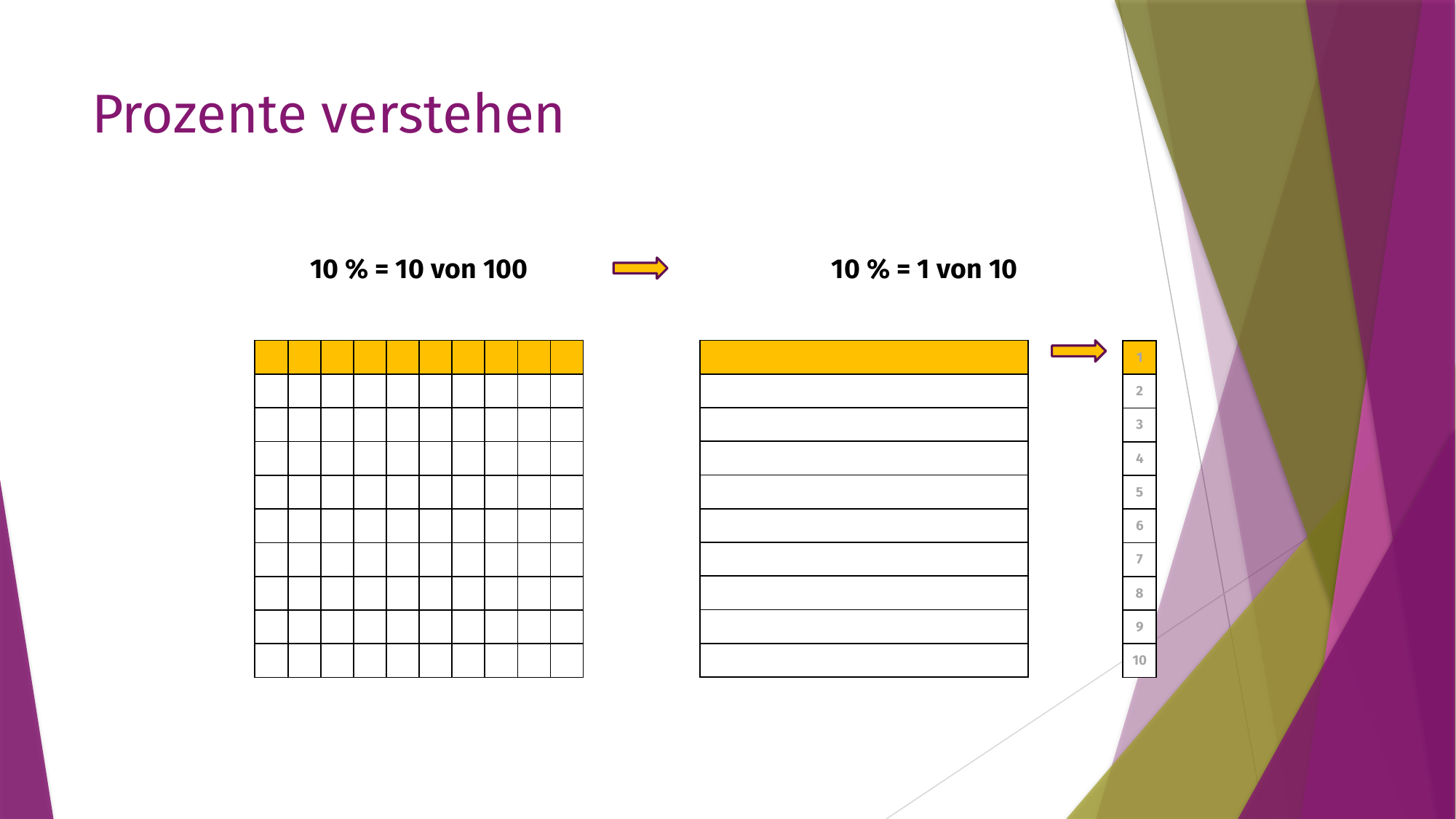

# Prozente verstehen
10 % = 10 von 100
10 % = 1 von 10

|  |  |  |  |  |  |  |  |  |  |
| --- | --- | --- | --- | --- | --- | --- | --- | --- | --- |
|  |  |  |  |  |  |  |  |  |  |
|  |  |  |  |  |  |  |  |  |  |
|  |  |  |  |  |  |  |  |  |  |
|  |  |  |  |  |  |  |  |  |  |
|  |  |  |  |  |  |  |  |  |  |
|  |  |  |  |  |  |  |  |  |  |
|  |  |  |  |  |  |  |  |  |  |
|  |  |  |  |  |  |  |  |  |  |
|  |  |  |  |  |  |  |  |  |  |
|  |  |  |  |  |  |  |  |  |  |
| --- | --- | --- | --- | --- | --- | --- | --- | --- | --- |
|  |  |  |  |  |  |  |  |  |  |
|  |  |  |  |  |  |  |  |  |  |
|  |  |  |  |  |  |  |  |  |  |
|  |  |  |  |  |  |  |  |  |  |
|  |  |  |  |  |  |  |  |  |  |
|  |  |  |  |  |  |  |  |  |  |
|  |  |  |  |  |  |  |  |  |  |
|  |  |  |  |  |  |  |  |  |  |
|  |  |  |  |  |  |  |  |  |  |

| 1 |
| --- |
| 2 |
| 3 |
| 4 |
| 5 |
| 6 |
| 7 |
| 8 |
| 9 |
| 10 |